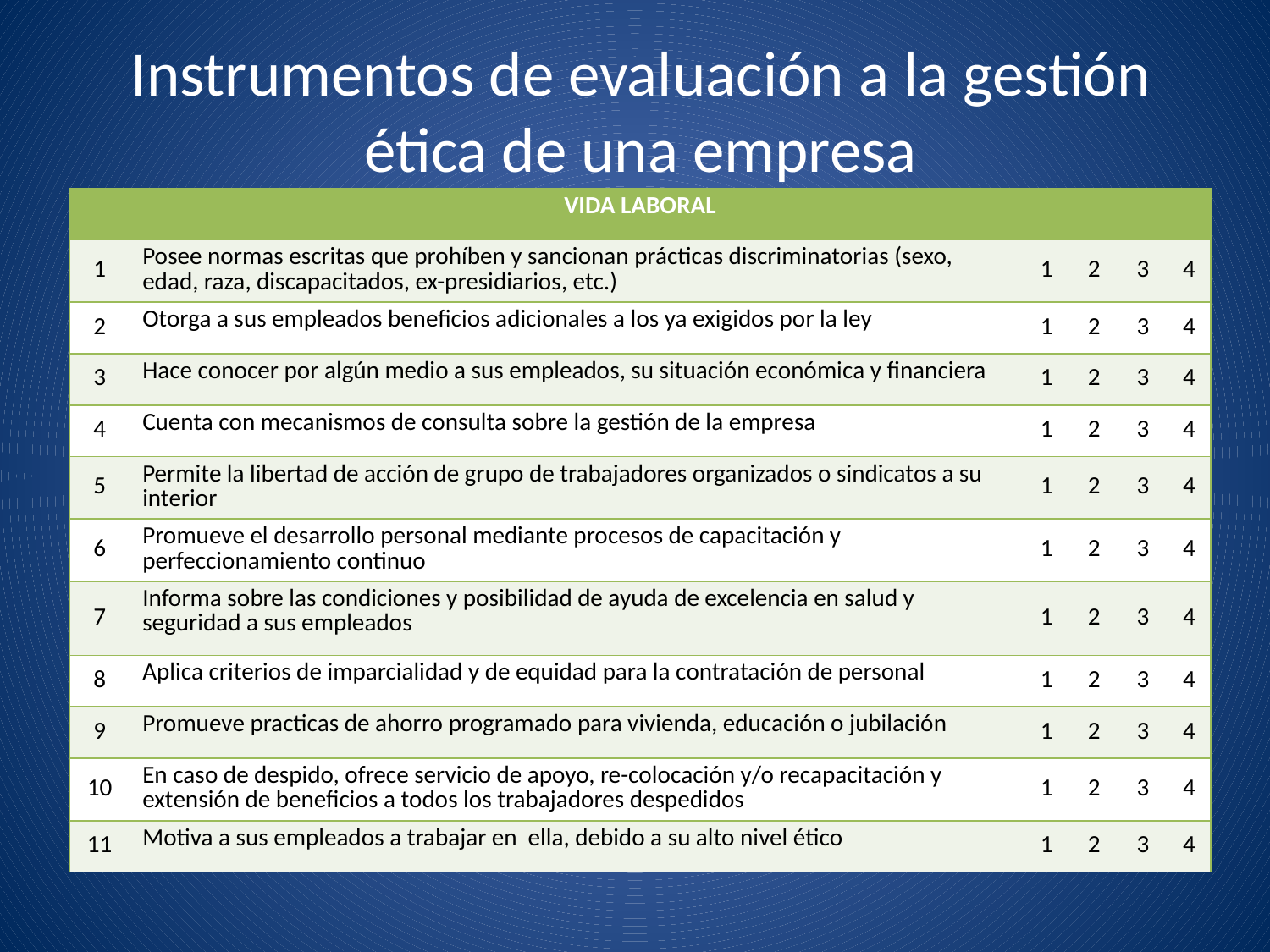

# Instrumentos de evaluación a la gestión ética de una empresa
| VIDA LABORAL |  |  |  |  |  |
| --- | --- | --- | --- | --- | --- |
| 1 | Posee normas escritas que prohíben y sancionan prácticas discriminatorias (sexo, edad, raza, discapacitados, ex-presidiarios, etc.) | 1 | 2 | 3 | 4 |
| 2 | Otorga a sus empleados beneficios adicionales a los ya exigidos por la ley | 1 | 2 | 3 | 4 |
| 3 | Hace conocer por algún medio a sus empleados, su situación económica y financiera | 1 | 2 | 3 | 4 |
| 4 | Cuenta con mecanismos de consulta sobre la gestión de la empresa | 1 | 2 | 3 | 4 |
| 5 | Permite la libertad de acción de grupo de trabajadores organizados o sindicatos a su interior | 1 | 2 | 3 | 4 |
| 6 | Promueve el desarrollo personal mediante procesos de capacitación y perfeccionamiento continuo | 1 | 2 | 3 | 4 |
| 7 | Informa sobre las condiciones y posibilidad de ayuda de excelencia en salud y seguridad a sus empleados | 1 | 2 | 3 | 4 |
| 8 | Aplica criterios de imparcialidad y de equidad para la contratación de personal | 1 | 2 | 3 | 4 |
| 9 | Promueve practicas de ahorro programado para vivienda, educación o jubilación | 1 | 2 | 3 | 4 |
| 10 | En caso de despido, ofrece servicio de apoyo, re-colocación y/o recapacitación y extensión de beneficios a todos los trabajadores despedidos | 1 | 2 | 3 | 4 |
| 11 | Motiva a sus empleados a trabajar en ella, debido a su alto nivel ético | 1 | 2 | 3 | 4 |